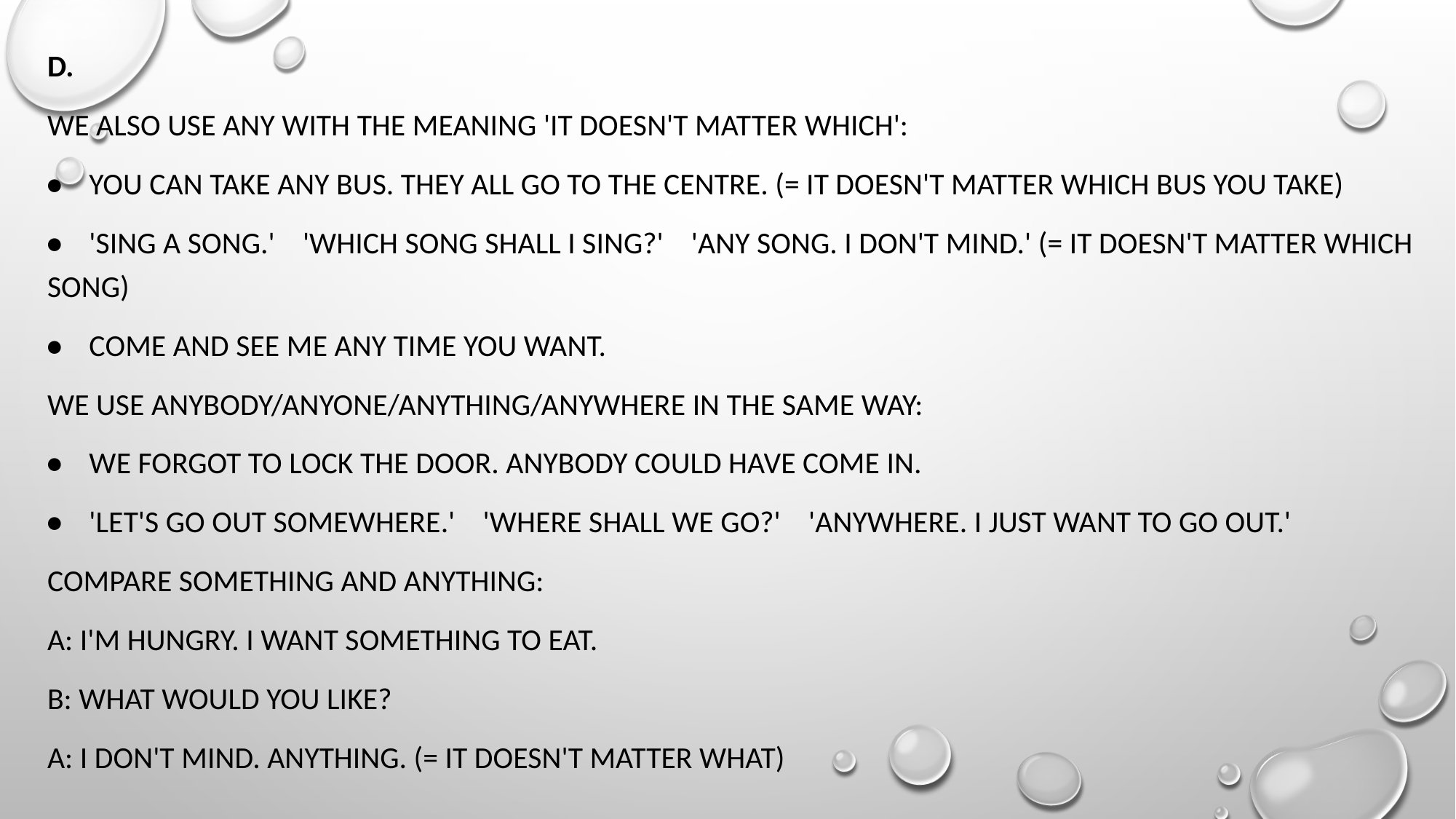

D.
We also use any with the meaning 'it doesn't matter which':
⦁    You can take any bus. They all go to the centre. (= it doesn't matter which bus you take)
⦁    'Sing a song.'    'Which song shall I sing?'    'Any song. I don't mind.' (= it doesn't matter which song)
⦁    Come and see me any time you want.
We use anybody/anyone/anything/anywhere in the same way:
⦁    We forgot to lock the door. Anybody could have come in.
⦁    'Let's go out somewhere.'    'Where shall we go?'    'Anywhere. I just want to go out.'
Compare something and anything:
A: I'm hungry. I want something to eat.
B: What would you like?
A: I don't mind. Anything. (= it doesn't matter what)

#